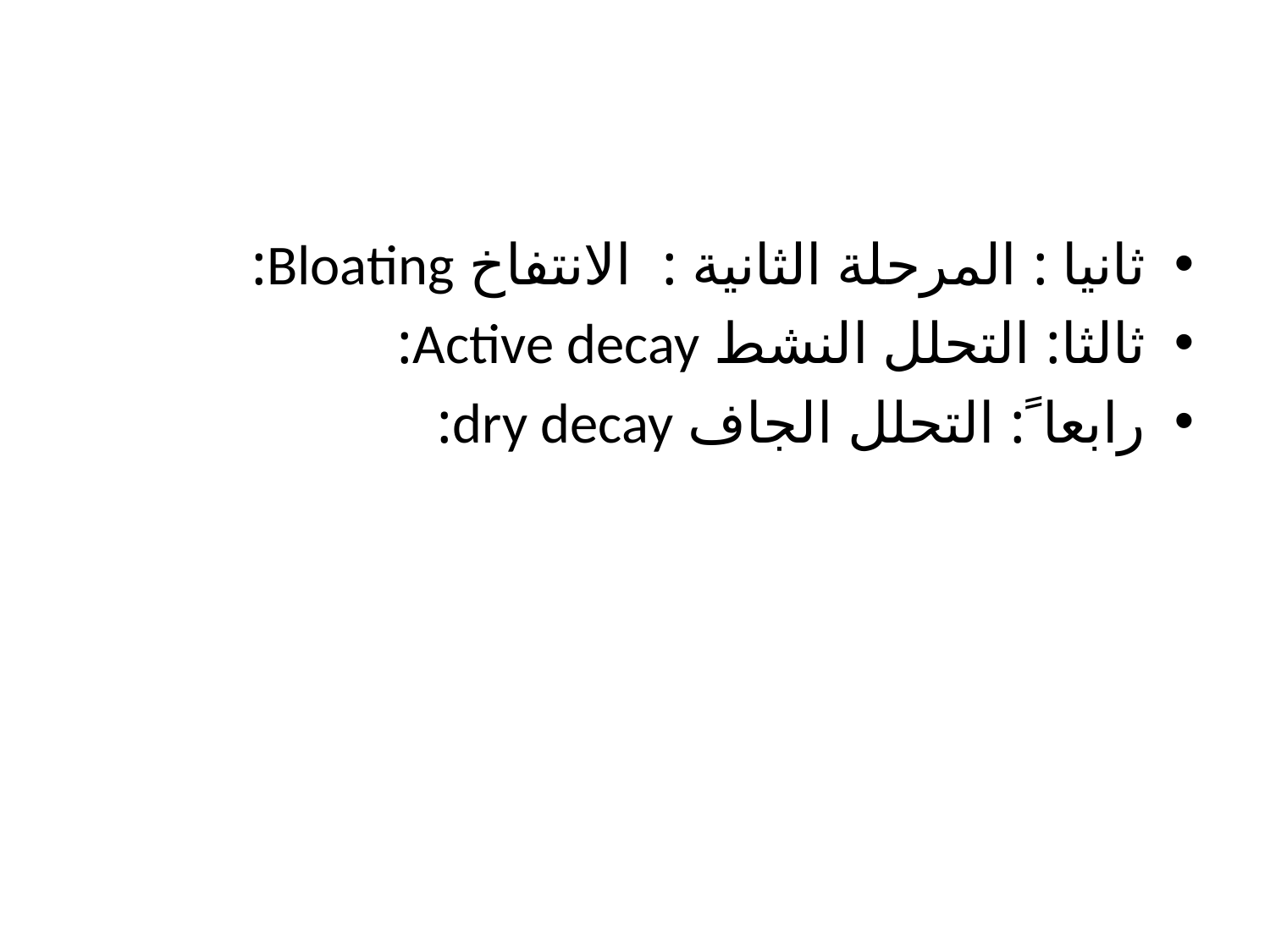

#
ثانيا : المرحلة الثانية :  الانتفاخ Bloating:
ثالثا: التحلل النشط Active decay:
رابعا ً: التحلل الجاف dry decay: